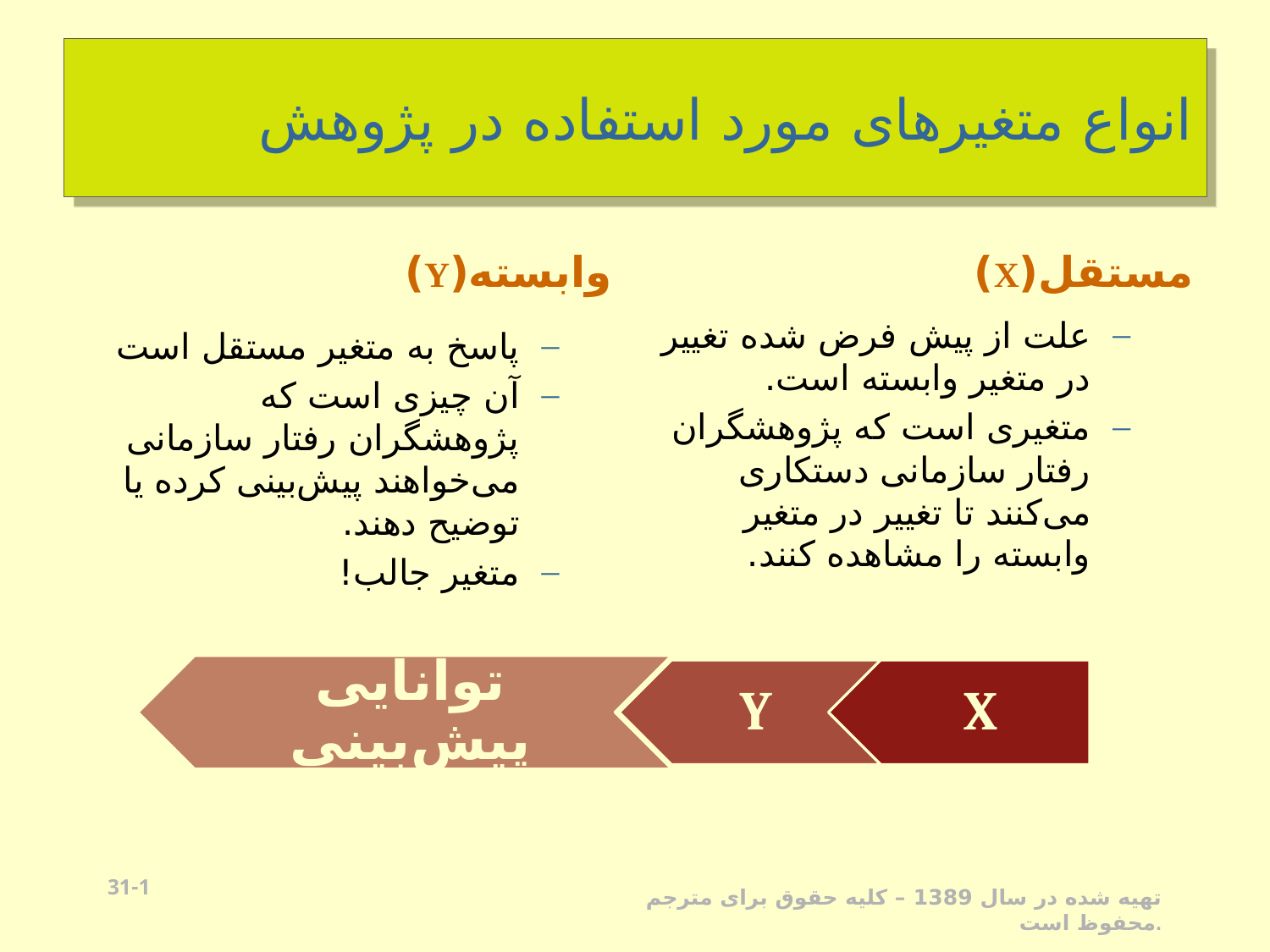

# انواع متغیرهای مورد استفاده در پژوهش
وابسته(Y)
مستقل(X)
علت از پیش فرض شده تغییر در متغیر وابسته است.
متغیری است که پژوهشگران رفتار سازمانی دستکاری می‌کنند تا تغییر در متغیر وابسته را مشاهده کنند.

پاسخ به متغیر مستقل است
آن چیزی است که پژوهشگران رفتار سازمانی می‌خواهند پیش‌بینی کرده یا توضیح دهند.
متغیر جالب!

X
Y
توانایی پیش‌بینی
1-31